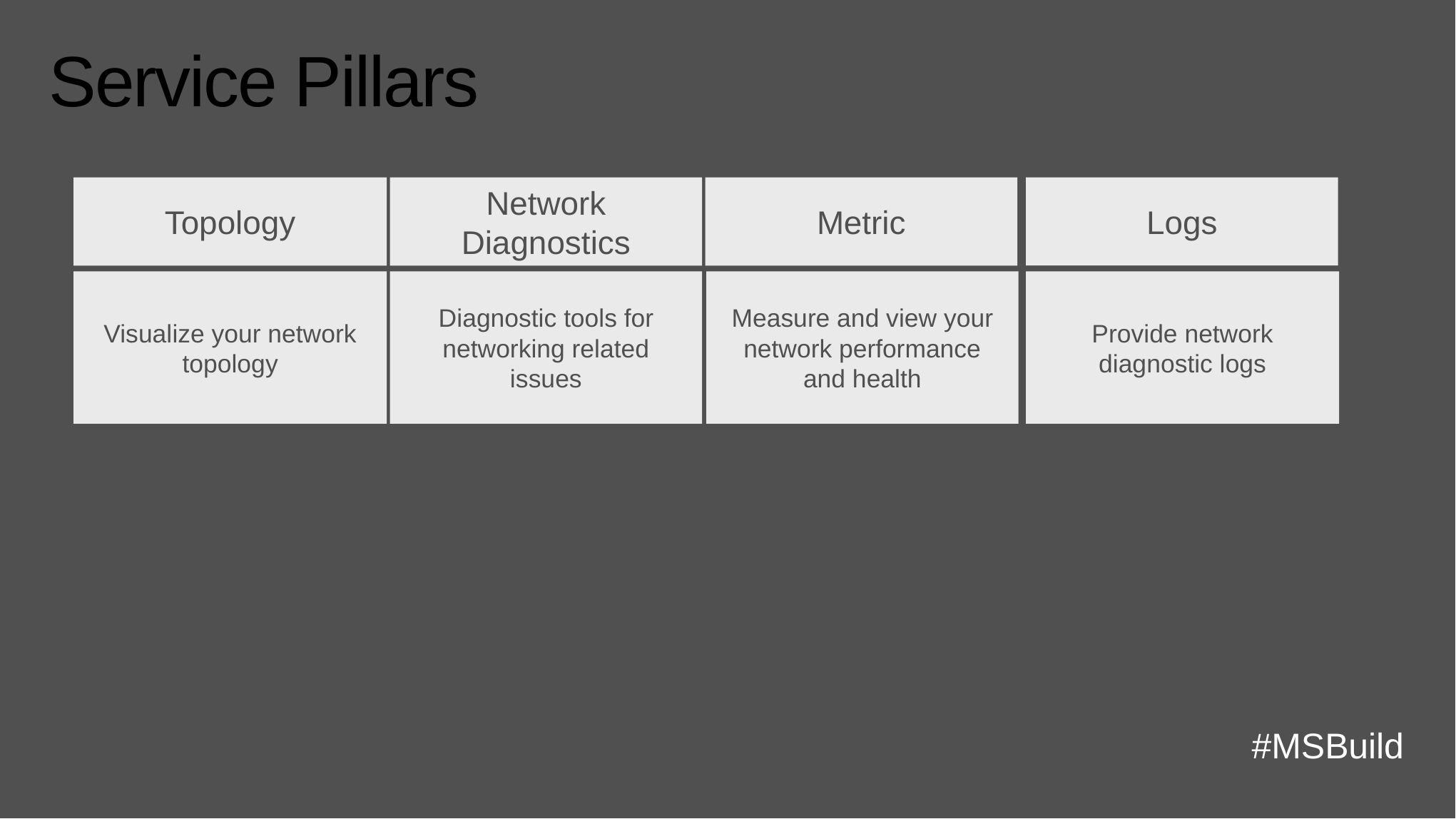

# Service Pillars
Logs
Topology
Network Diagnostics
Metric
Measure and view your network performance and health
Provide network diagnostic logs
Diagnostic tools for networking related issues
Visualize your network topology
#MSBuild